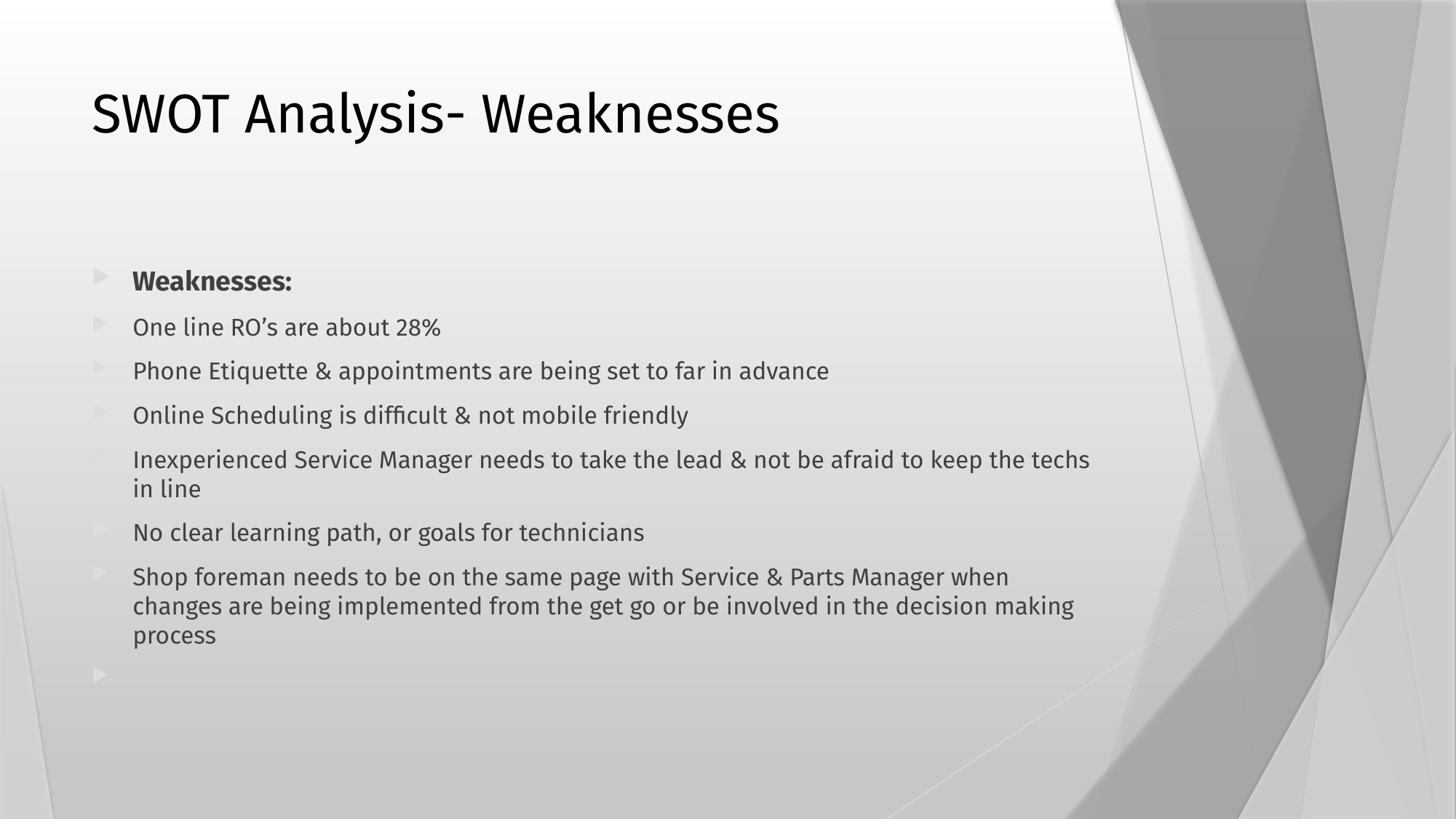

# SWOT Analysis- Weaknesses
Weaknesses:
One line RO’s are about 28%
Phone Etiquette & appointments are being set to far in advance
Online Scheduling is difficult & not mobile friendly
Inexperienced Service Manager needs to take the lead & not be afraid to keep the techs in line
No clear learning path, or goals for technicians
Shop foreman needs to be on the same page with Service & Parts Manager when changes are being implemented from the get go or be involved in the decision making process